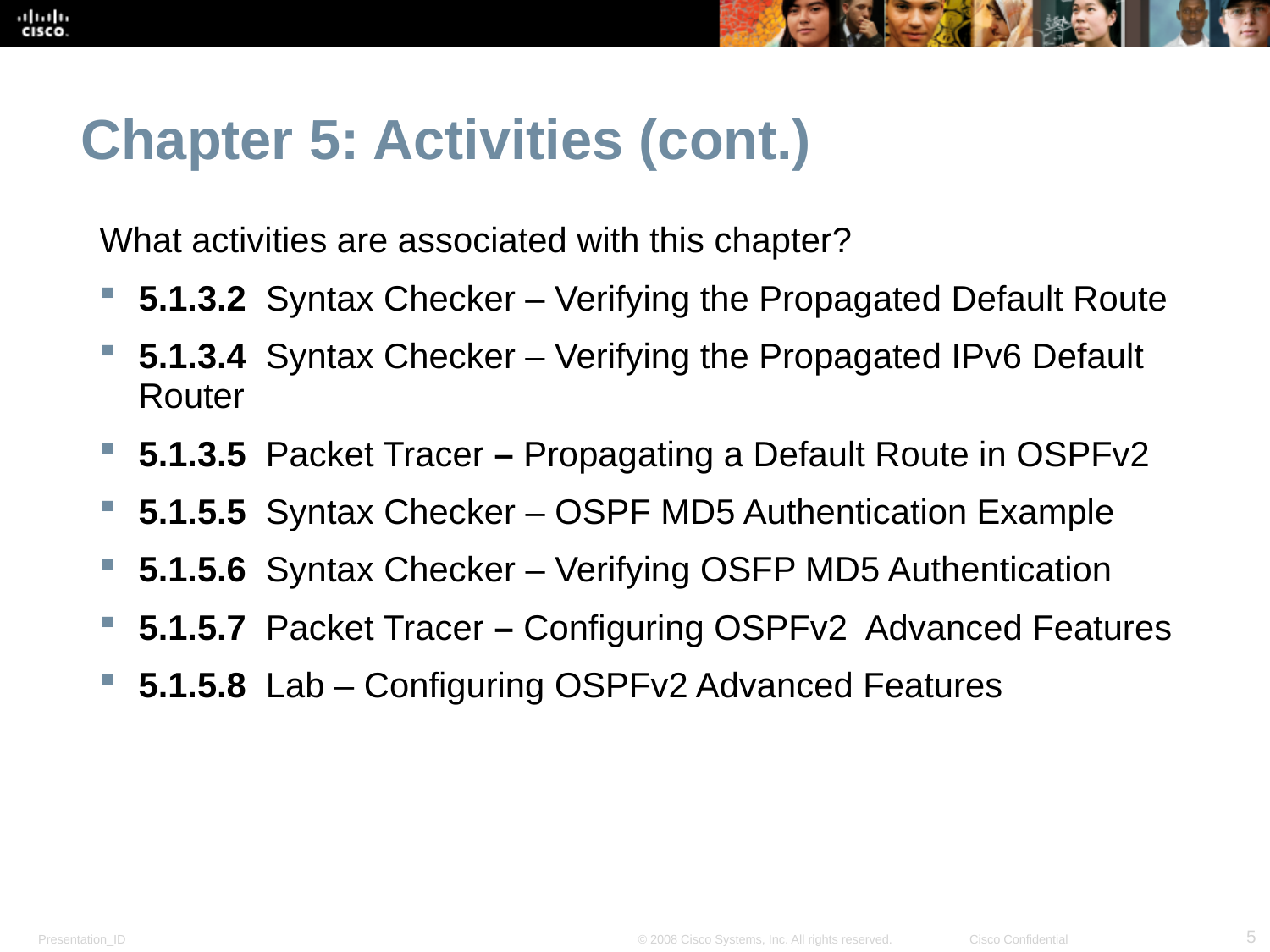

Chapter 5: Activities (cont.)
What activities are associated with this chapter?
5.1.3.2  Syntax Checker – Verifying the Propagated Default Route
5.1.3.4  Syntax Checker – Verifying the Propagated IPv6 Default Router
5.1.3.5  Packet Tracer – Propagating a Default Route in OSPFv2
5.1.5.5  Syntax Checker – OSPF MD5 Authentication Example
5.1.5.6  Syntax Checker – Verifying OSFP MD5 Authentication
5.1.5.7  Packet Tracer – Configuring OSPFv2  Advanced Features
5.1.5.8  Lab – Configuring OSPFv2 Advanced Features